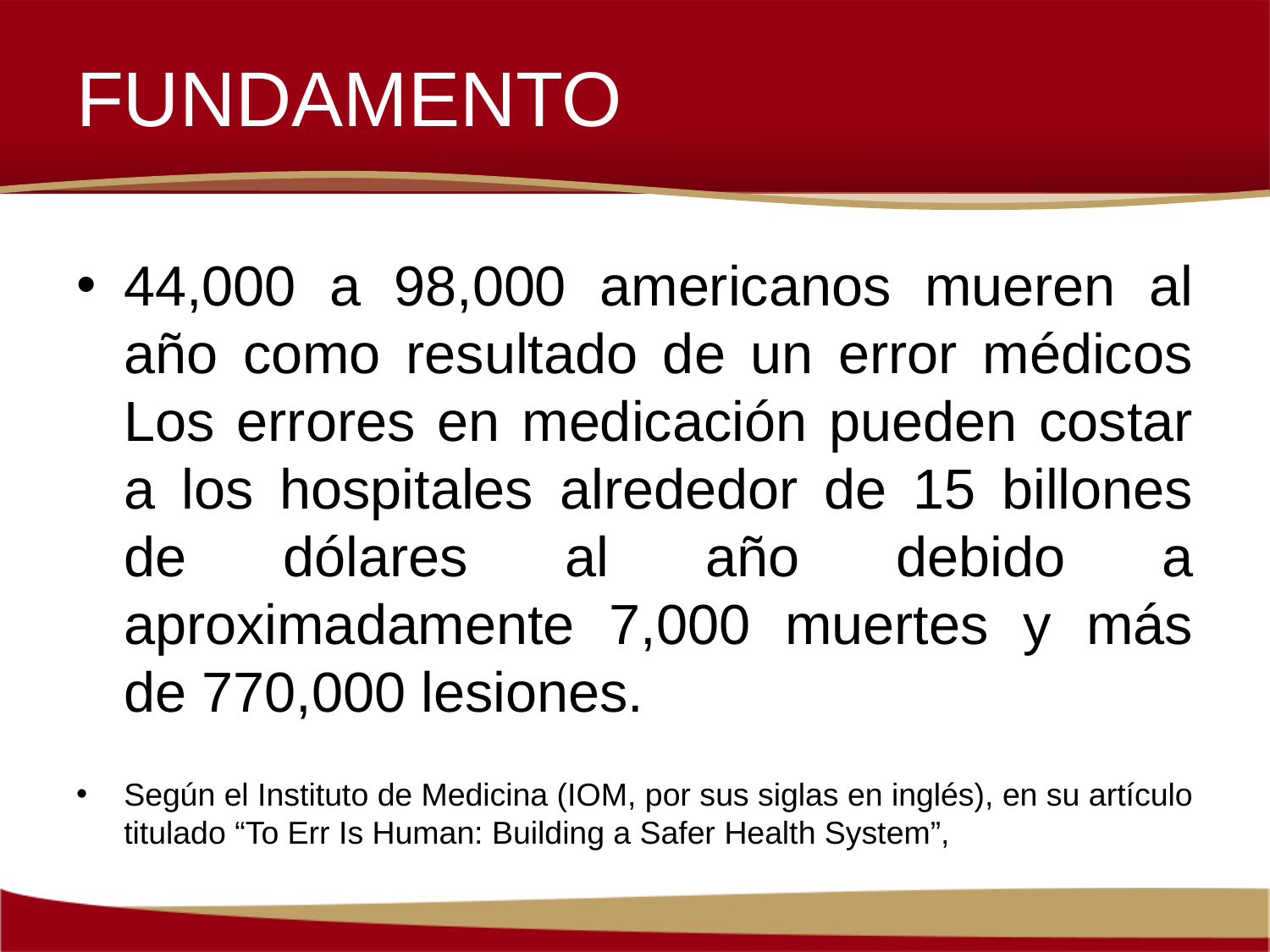

# FUNDAMENTO
44,000 a 98,000 americanos mueren al año como resultado de un error médicos Los errores en medicación pueden costar a los hospitales alrededor de 15 billones de dólares al año debido a aproximadamente 7,000 muertes y más de 770,000 lesiones.

Según el Instituto de Medicina (IOM, por sus siglas en inglés), en su artículo titulado “To Err Is Human: Building a Safer Health System”,